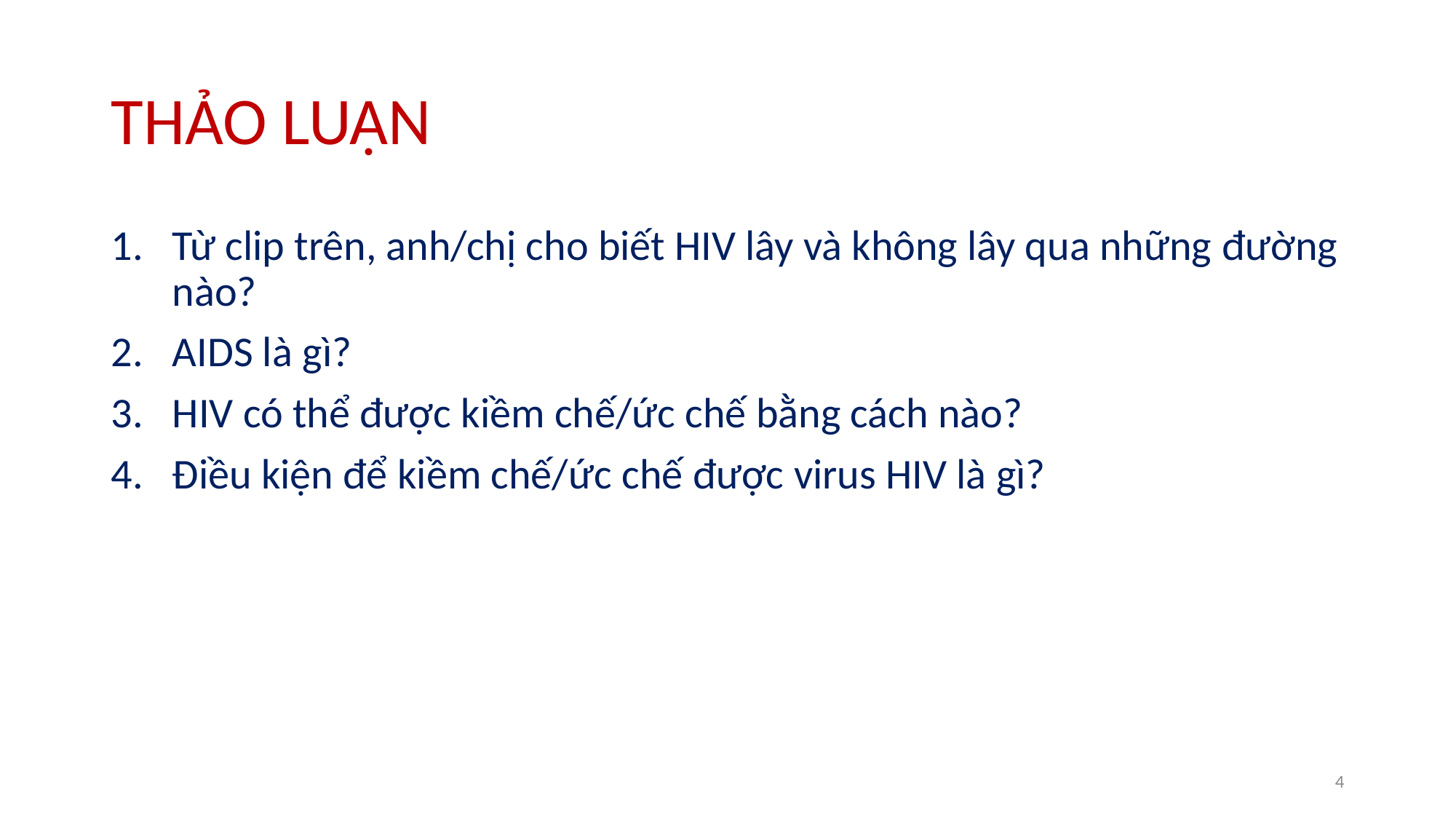

# THẢO LUẬN
Từ clip trên, anh/chị cho biết HIV lây và không lây qua những đường nào?
AIDS là gì?
HIV có thể được kiềm chế/ức chế bằng cách nào?
Điều kiện để kiềm chế/ức chế được virus HIV là gì?
4